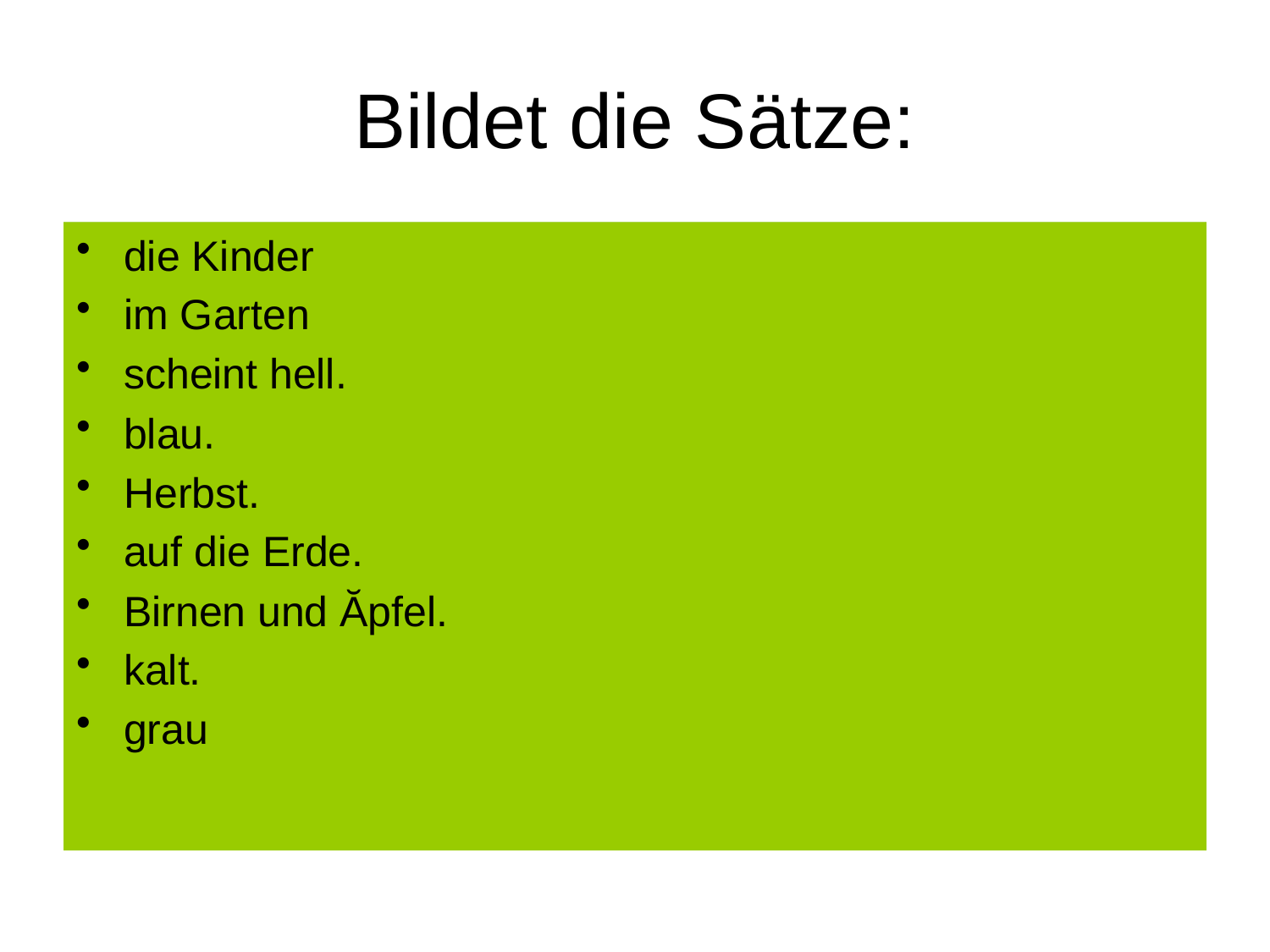

# Bildet die Sätze:
1.Es ist…
2. Das Wetter ist noch…
3. Die Sonne…
4. Der Himmel ist…
5. Aber manchmal ist…
6. Der Wind weht, und die bunten Blätter fallen  …
7. Die Kinder arbeiten im…
Sie sammeln…
die Kinder
im Garten
scheint hell.
blau.
Herbst.
auf die Erde.
Birnen und Ăpfel.
kalt.
grau